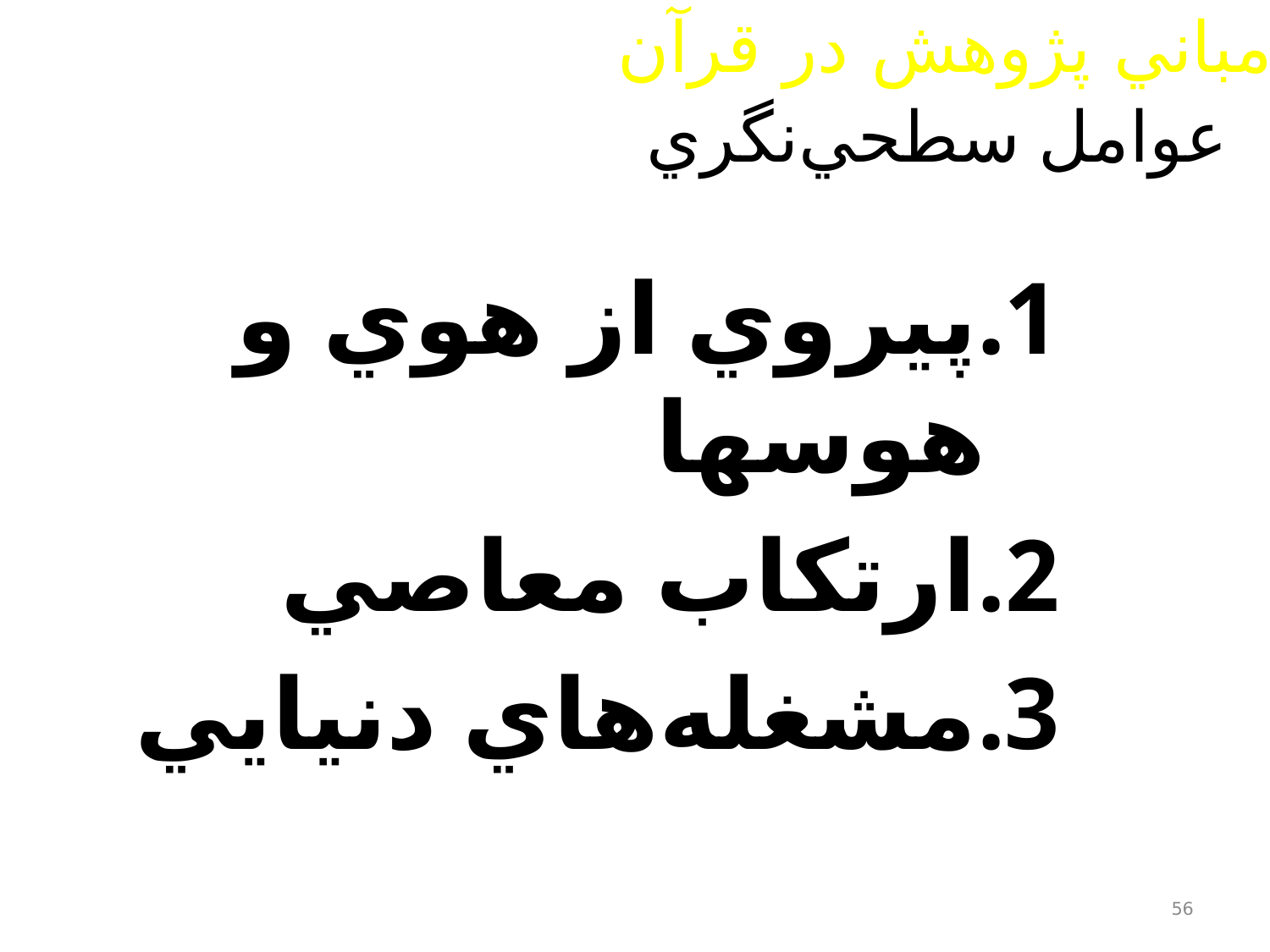

1-مباني پژوهش در قرآن
# عوامل سطحي‌نگري
پيروي از هوي و هوسها
ارتكاب معاصي
مشغله‌هاي دنيايي
56